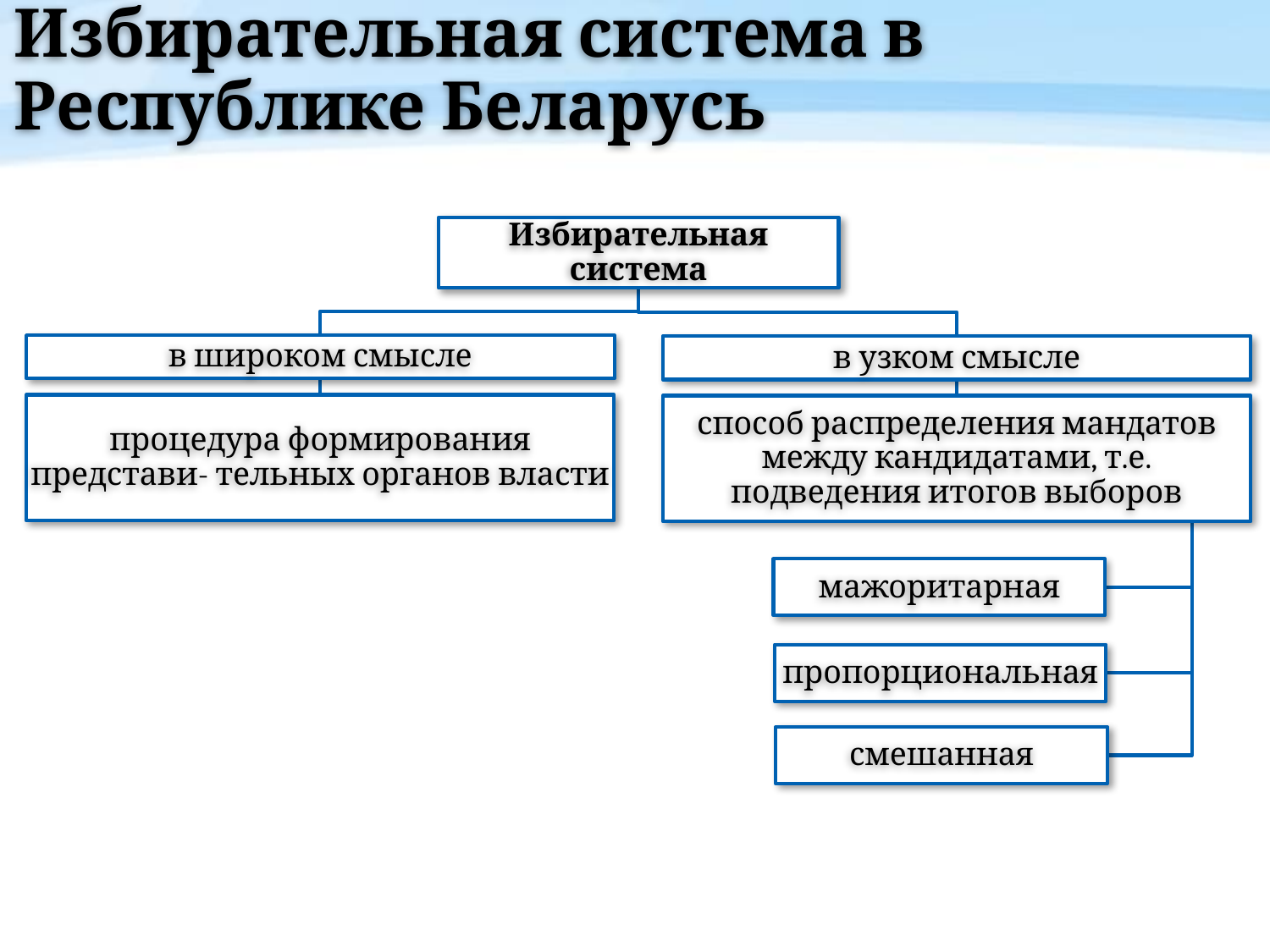

# Избирательная система в Республике Беларусь

Избирательная система

в широком смысле

в узком смысле

процедура формирования представи- тельных органов власти

способ распределения мандатов между кандидатами, т.е. подведения итогов выборов

мажоритарная

пропорциональная

смешанная